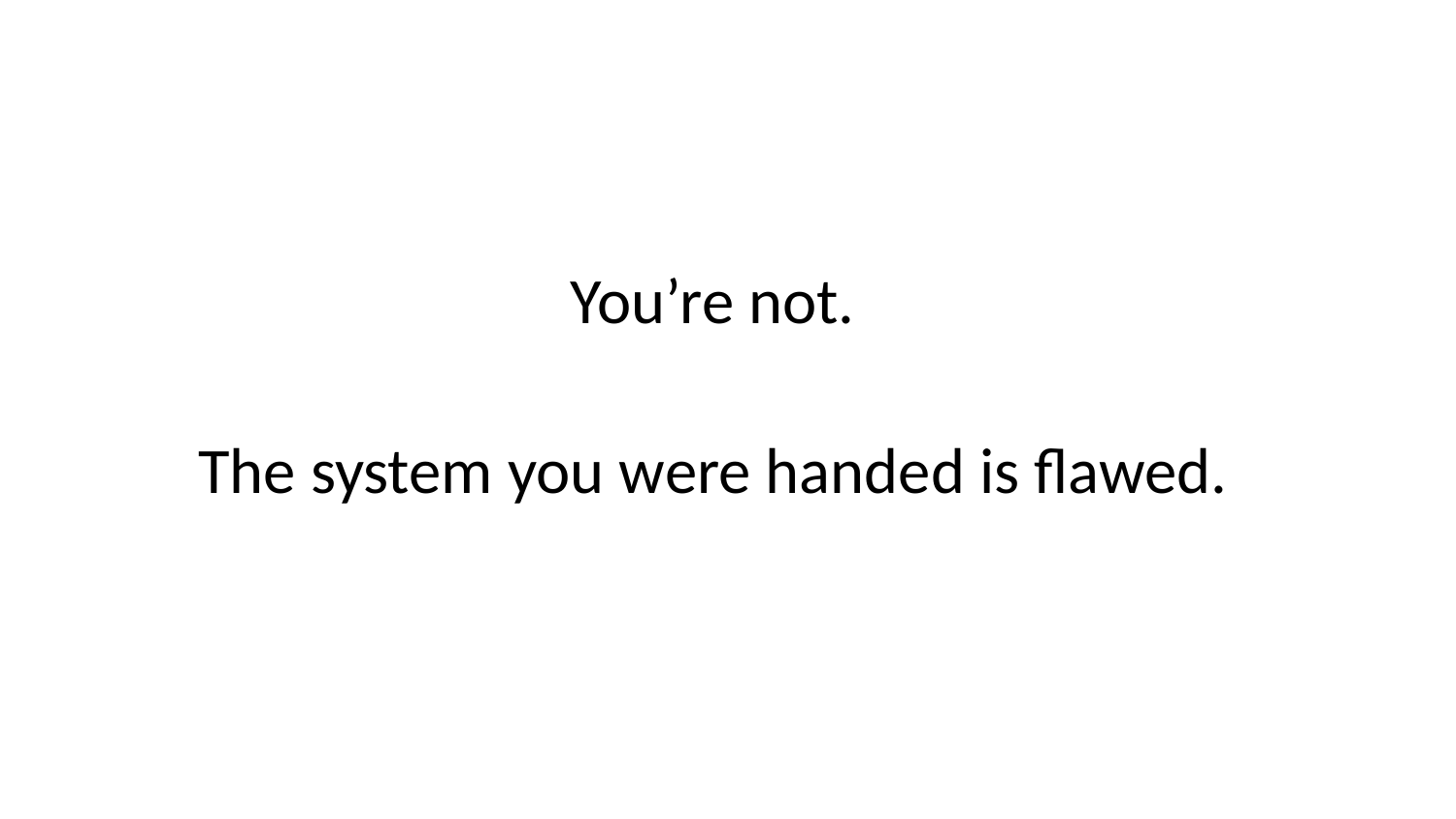

You’re not.

The system you were handed is flawed.